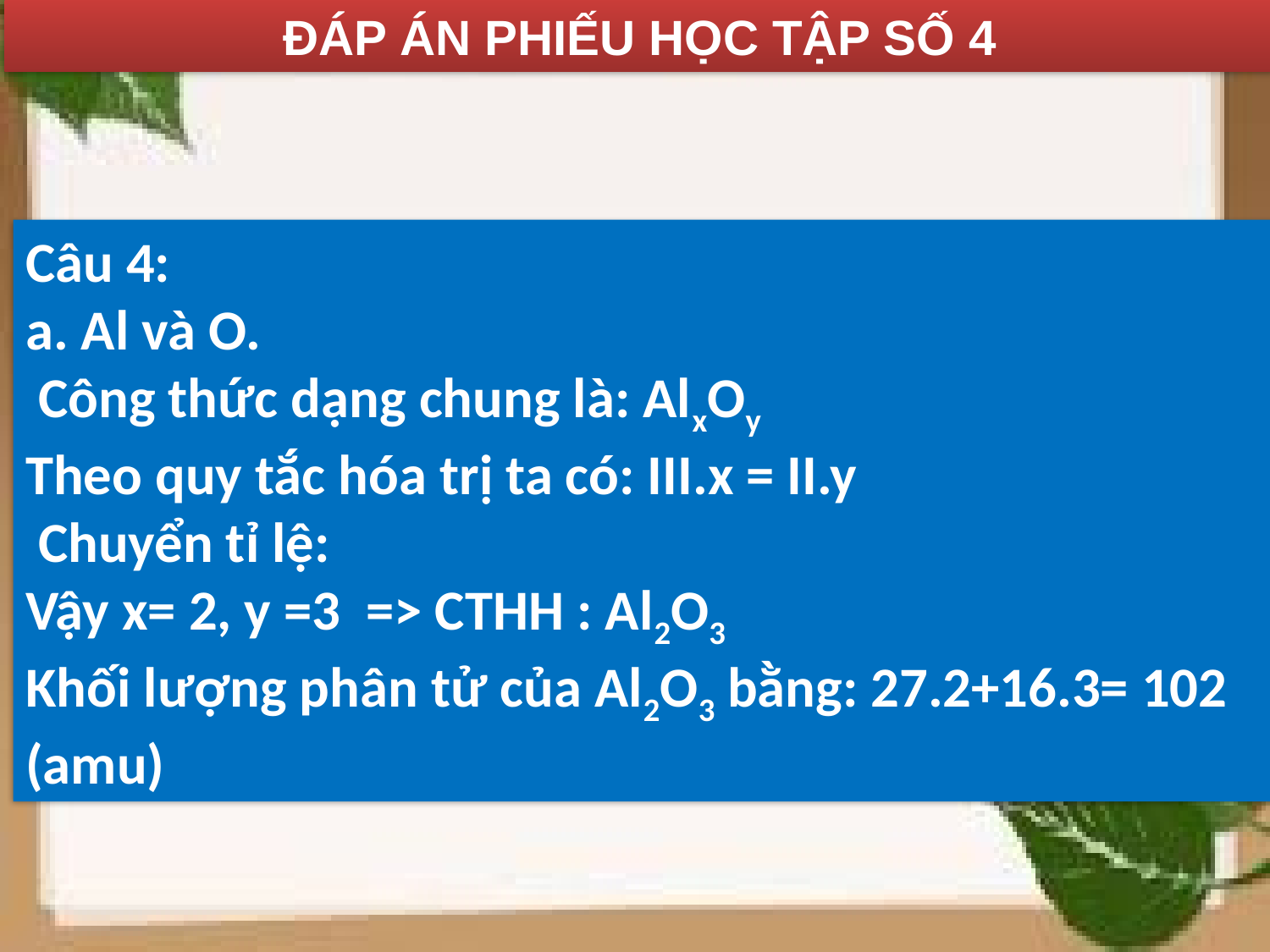

ĐÁP ÁN PHIẾU HỌC TẬP SỐ 4
Câu 4:
a. Al và O.
 Công thức dạng chung là: AlxOy
Theo quy tắc hóa trị ta có: III.x = II.y
 Chuyển tỉ lệ:
Vậy x= 2, y =3  => CTHH : Al2O3
Khối lượng phân tử của Al2O3 bằng: 27.2+16.3= 102 (amu)